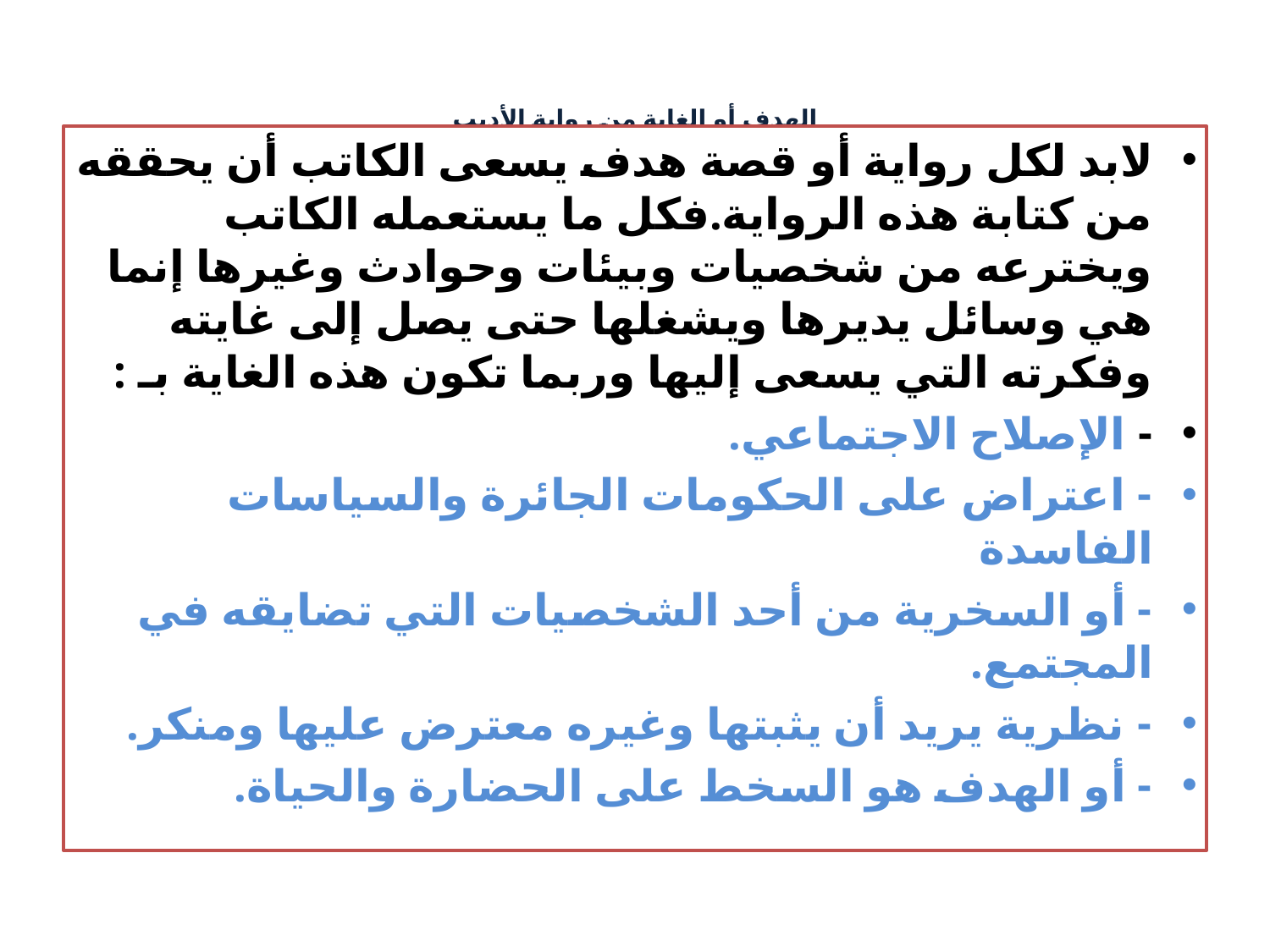

# الهدف أو الغاية من رواية الأديب
لابد لكل رواية أو قصة هدف يسعى الكاتب أن يحققه من كتابة هذه الرواية.فكل ما يستعمله الكاتب ويخترعه من شخصيات وبيئات وحوادث وغيرها إنما هي وسائل يديرها ويشغلها حتى يصل إلى غايته وفكرته التي يسعى إليها وربما تكون هذه الغاية بـ :
- الإصلاح الاجتماعي.
- اعتراض على الحكومات الجائرة والسياسات الفاسدة
- أو السخرية من أحد الشخصيات التي تضايقه في المجتمع.
- نظرية يريد أن يثبتها وغيره معترض عليها ومنكر.
- أو الهدف هو السخط على الحضارة والحياة.